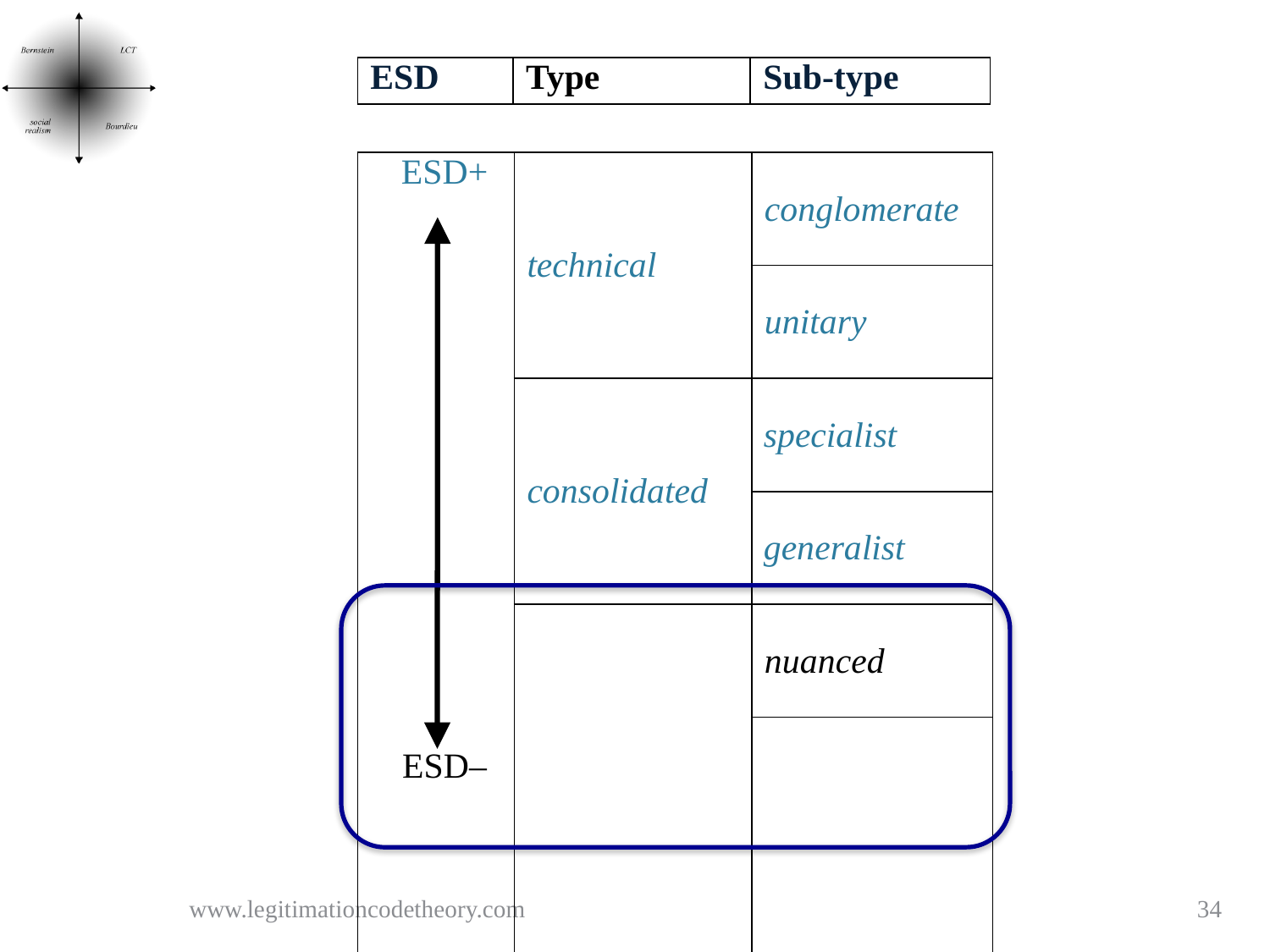

| ESD | Type | Sub-type |
| --- | --- | --- |
| ESD+ ESD– | technical | conglomerate |
| --- | --- | --- |
|  |  | unitary |
|  | consolidated | specialist |
|  |  | generalist |
|  | everyday | nuanced |
|  |  | plain |

www.legitimationcodetheory.com
34